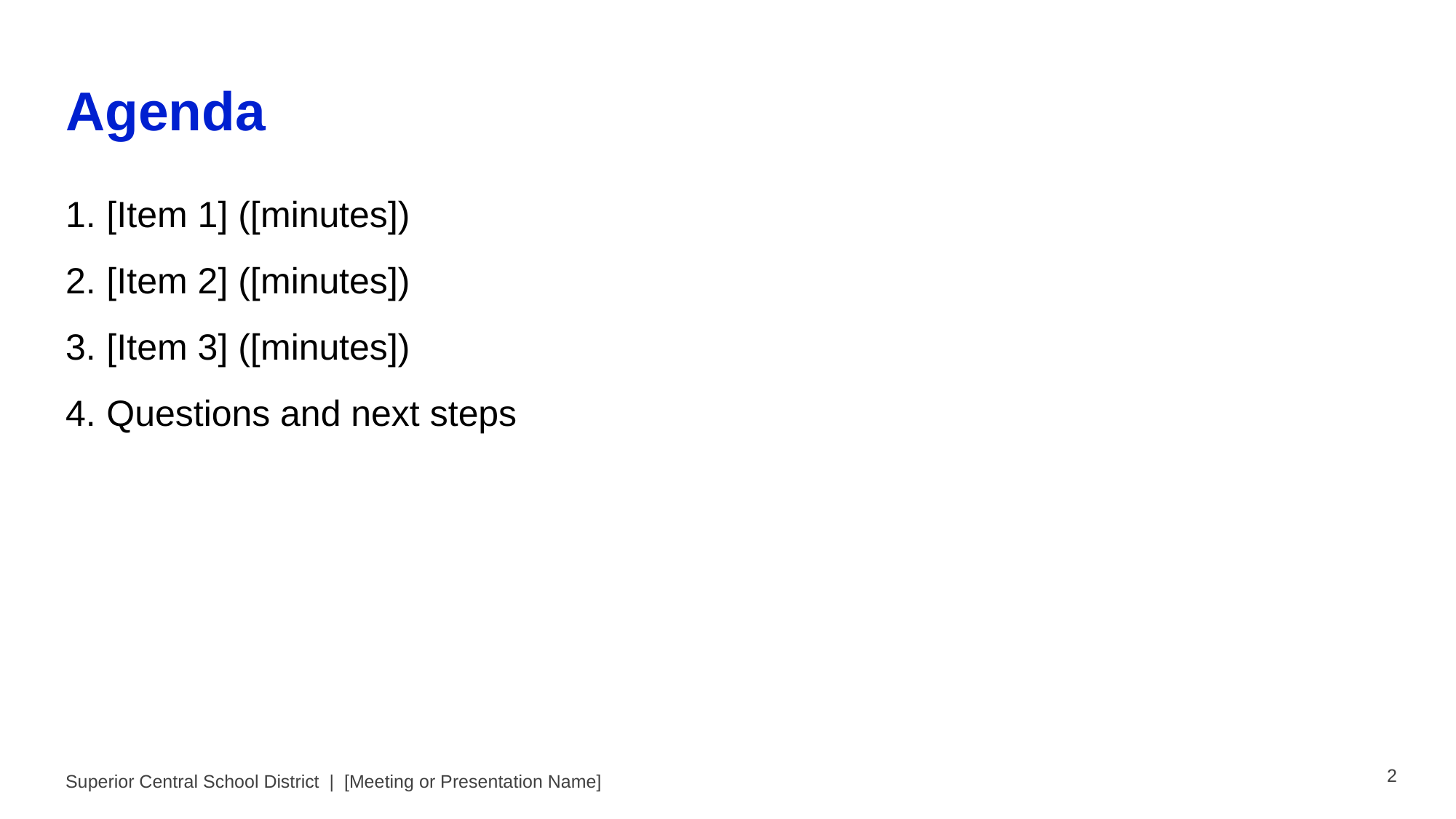

Agenda
[Item 1] ([minutes])
[Item 2] ([minutes])
[Item 3] ([minutes])
Questions and next steps
2